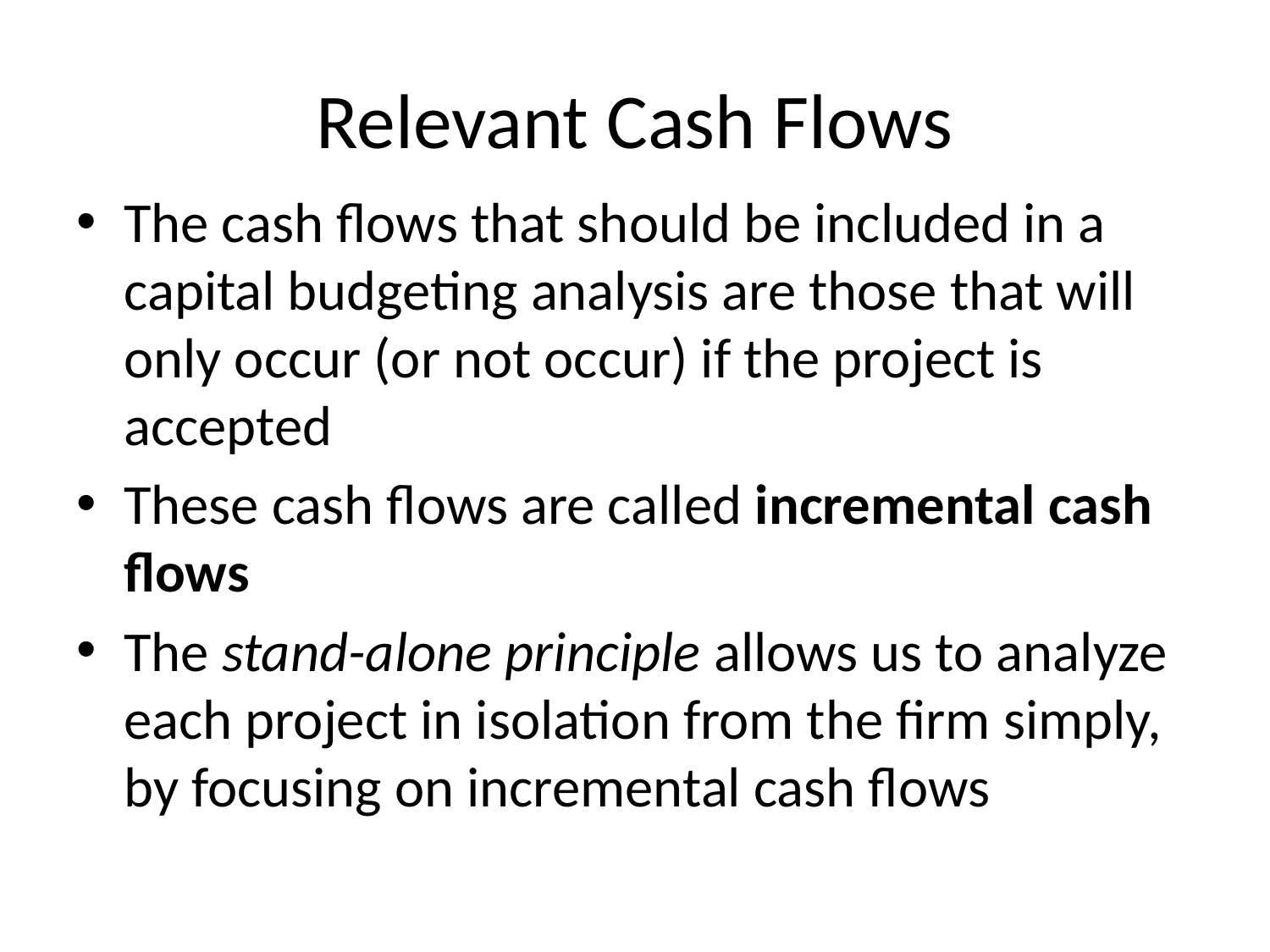

# Relevant Cash Flows
The cash flows that should be included in a capital budgeting analysis are those that will only occur (or not occur) if the project is accepted
These cash flows are called incremental cash flows
The stand-alone principle allows us to analyze each project in isolation from the firm simply, by focusing on incremental cash flows